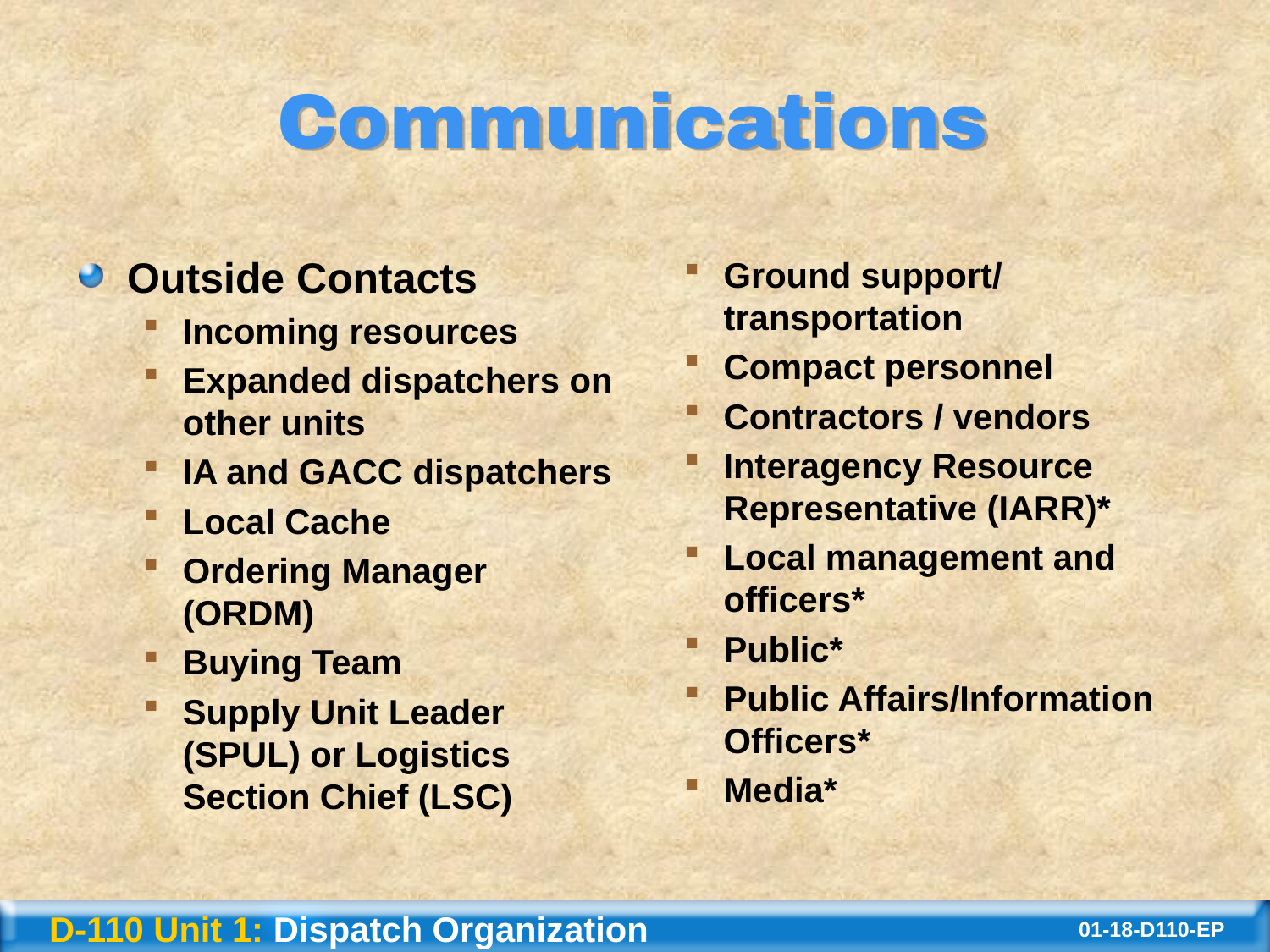

# Communications
Outside Contacts
Incoming resources
Expanded dispatchers on other units
IA and GACC dispatchers
Local Cache
Ordering Manager (ORDM)
Buying Team
Supply Unit Leader (SPUL) or Logistics Section Chief (LSC)

Ground support/ transportation
Compact personnel
Contractors / vendors
Interagency Resource Representative (IARR)*
Local management and officers*
Public*
Public Affairs/Information Officers*
Media*
D-110 Unit 1: Dispatch Organization